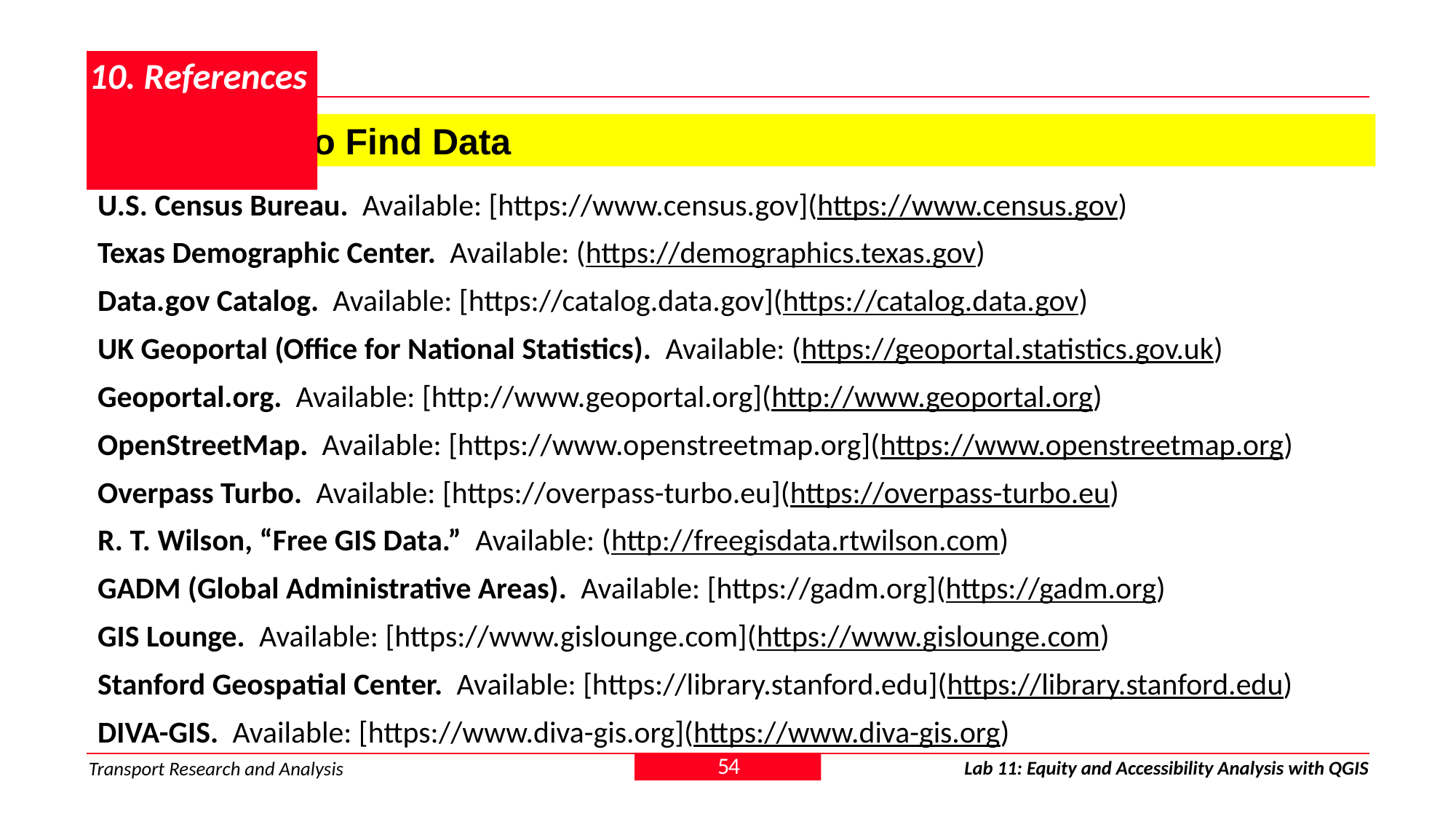

# 10. References
10.1. Where to Find Data
U.S. Census Bureau.  Available: [https://www.census.gov](https://www.census.gov)
Texas Demographic Center.  Available: (https://demographics.texas.gov)
Data.gov Catalog.  Available: [https://catalog.data.gov](https://catalog.data.gov)
UK Geoportal (Office for National Statistics).  Available: (https://geoportal.statistics.gov.uk)
Geoportal.org.  Available: [http://www.geoportal.org](http://www.geoportal.org)
OpenStreetMap.  Available: [https://www.openstreetmap.org](https://www.openstreetmap.org)
Overpass Turbo.  Available: [https://overpass-turbo.eu](https://overpass-turbo.eu)
R. T. Wilson, “Free GIS Data.”  Available: (http://freegisdata.rtwilson.com)
GADM (Global Administrative Areas).  Available: [https://gadm.org](https://gadm.org)
GIS Lounge.  Available: [https://www.gislounge.com](https://www.gislounge.com)
Stanford Geospatial Center.  Available: [https://library.stanford.edu](https://library.stanford.edu)
DIVA-GIS.  Available: [https://www.diva-gis.org](https://www.diva-gis.org)